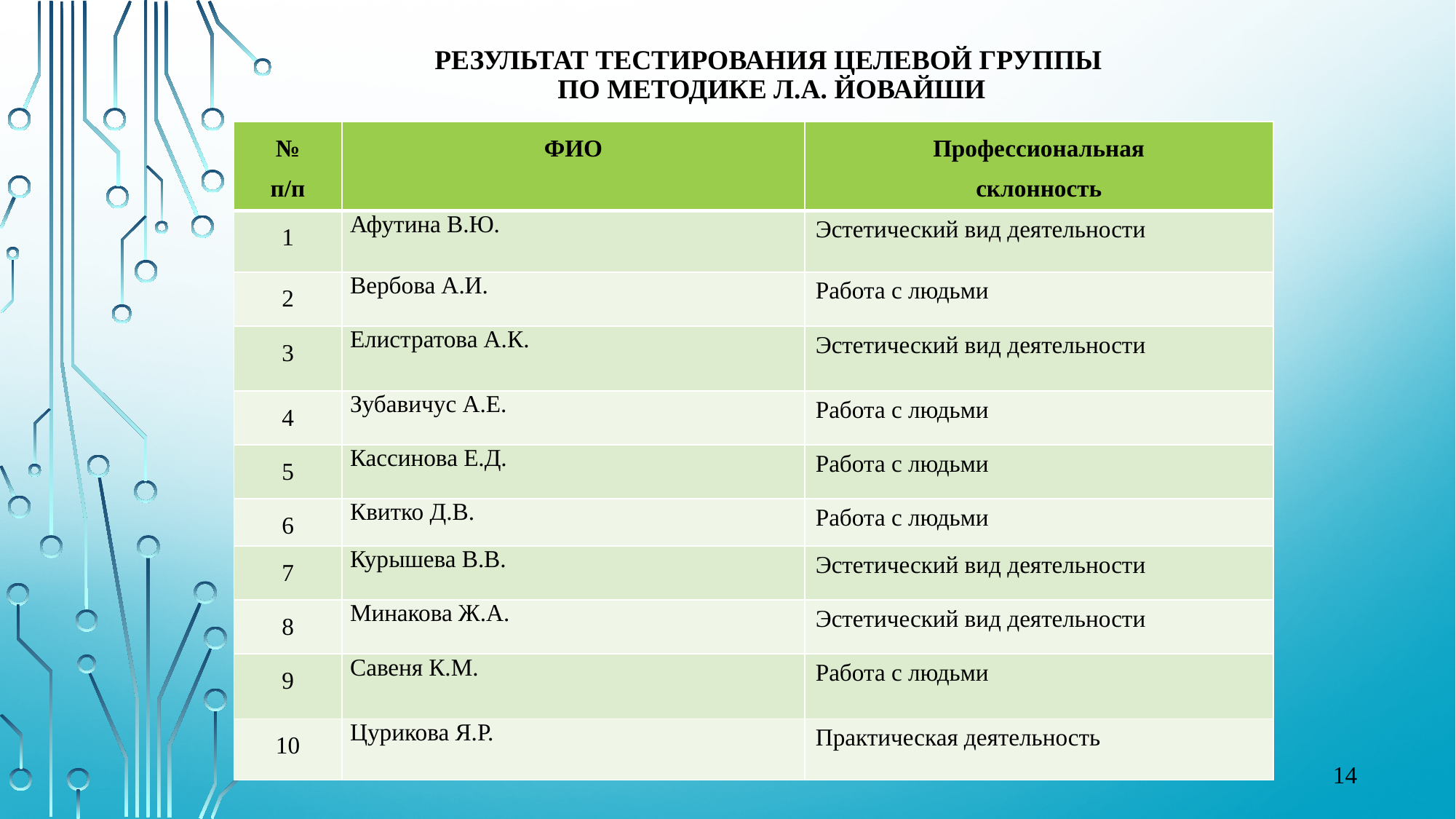

# Результат тестирования целевой группы по методике Л.А. Йовайши
| № п/п | ФИО | Профессиональная склонность |
| --- | --- | --- |
| 1 | Афутина В.Ю. | Эстетический вид деятельности |
| 2 | Вербова А.И. | Работа с людьми |
| 3 | Елистратова А.К. | Эстетический вид деятельности |
| 4 | Зубавичус А.Е. | Работа с людьми |
| 5 | Кассинова Е.Д. | Работа с людьми |
| 6 | Квитко Д.В. | Работа с людьми |
| 7 | Курышева В.В. | Эстетический вид деятельности |
| 8 | Минакова Ж.А. | Эстетический вид деятельности |
| 9 | Савеня К.М. | Работа с людьми |
| 10 | Цурикова Я.Р. | Практическая деятельность |

14